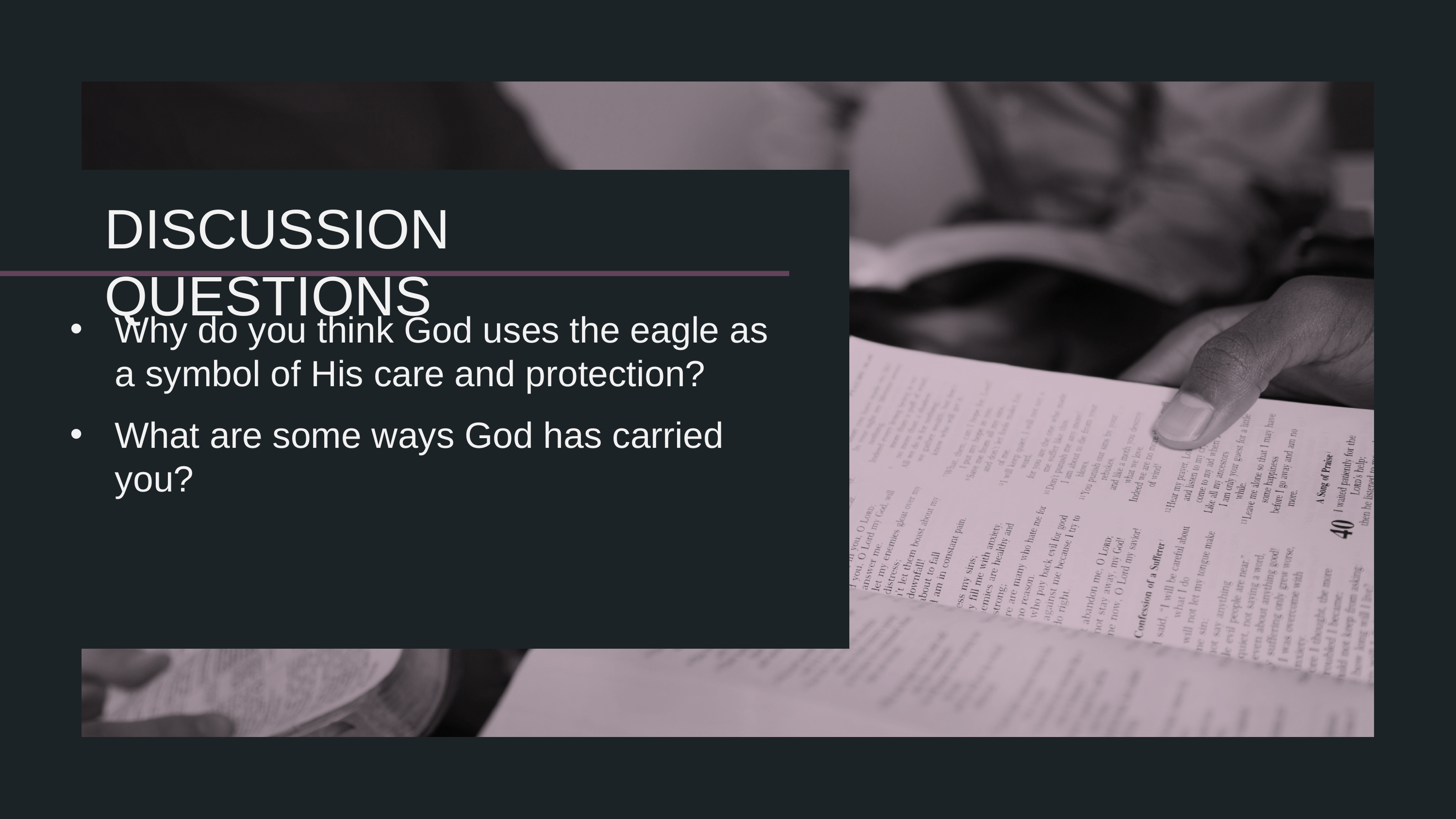

Why do you think God uses the eagle as a symbol of His care and protection?
What are some ways God has carried you?